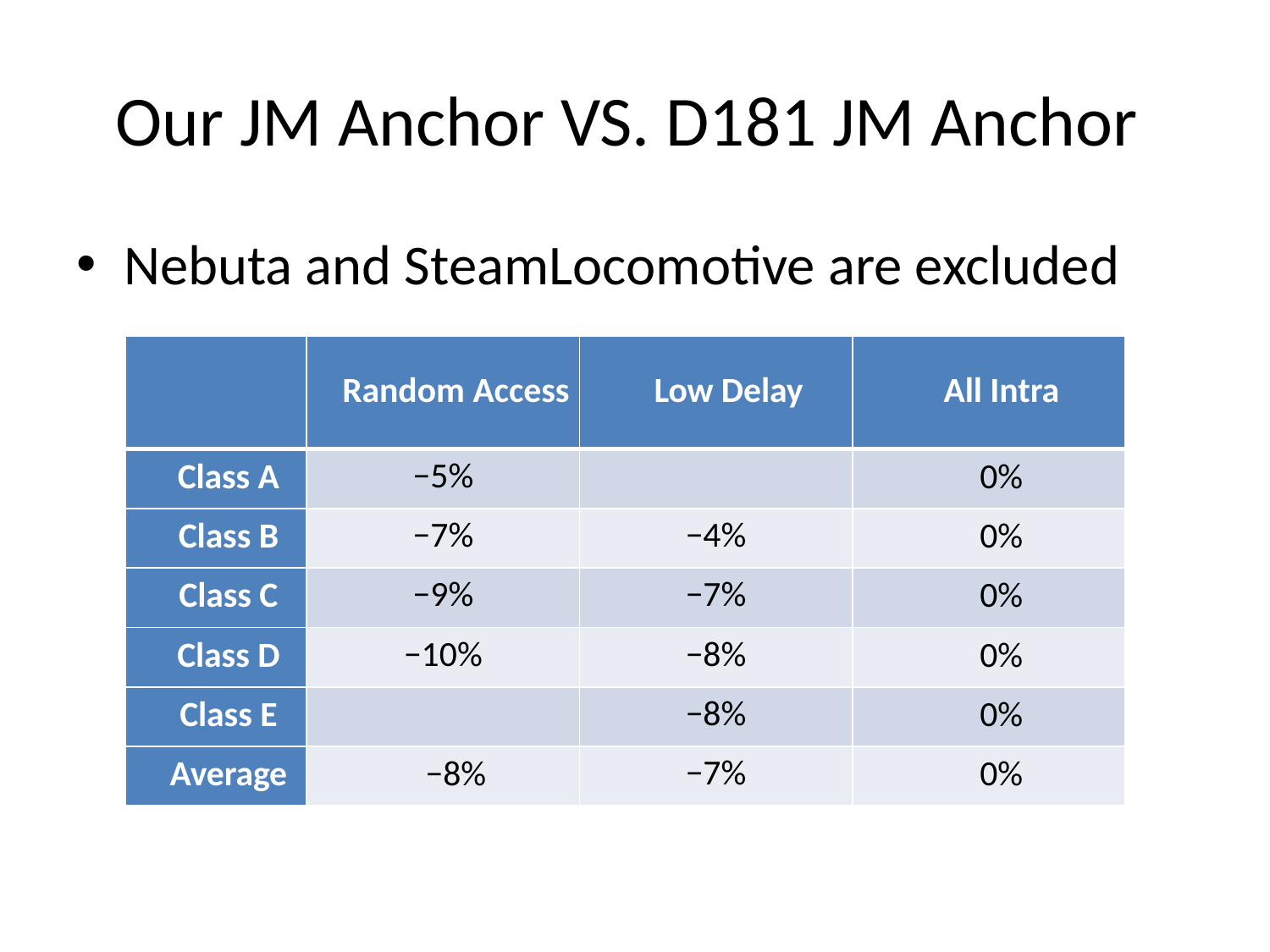

# Our JM Anchor VS. D181 JM Anchor
Nebuta and SteamLocomotive are excluded
|  | Random Access | Low Delay | All Intra |
| --- | --- | --- | --- |
| Class A | −5% |  | 0% |
| Class B | −7% | −4% | 0% |
| Class C | −9% | −7% | 0% |
| Class D | −10% | −8% | 0% |
| Class E |  | −8% | 0% |
| Average | −8% | −7% | 0% |